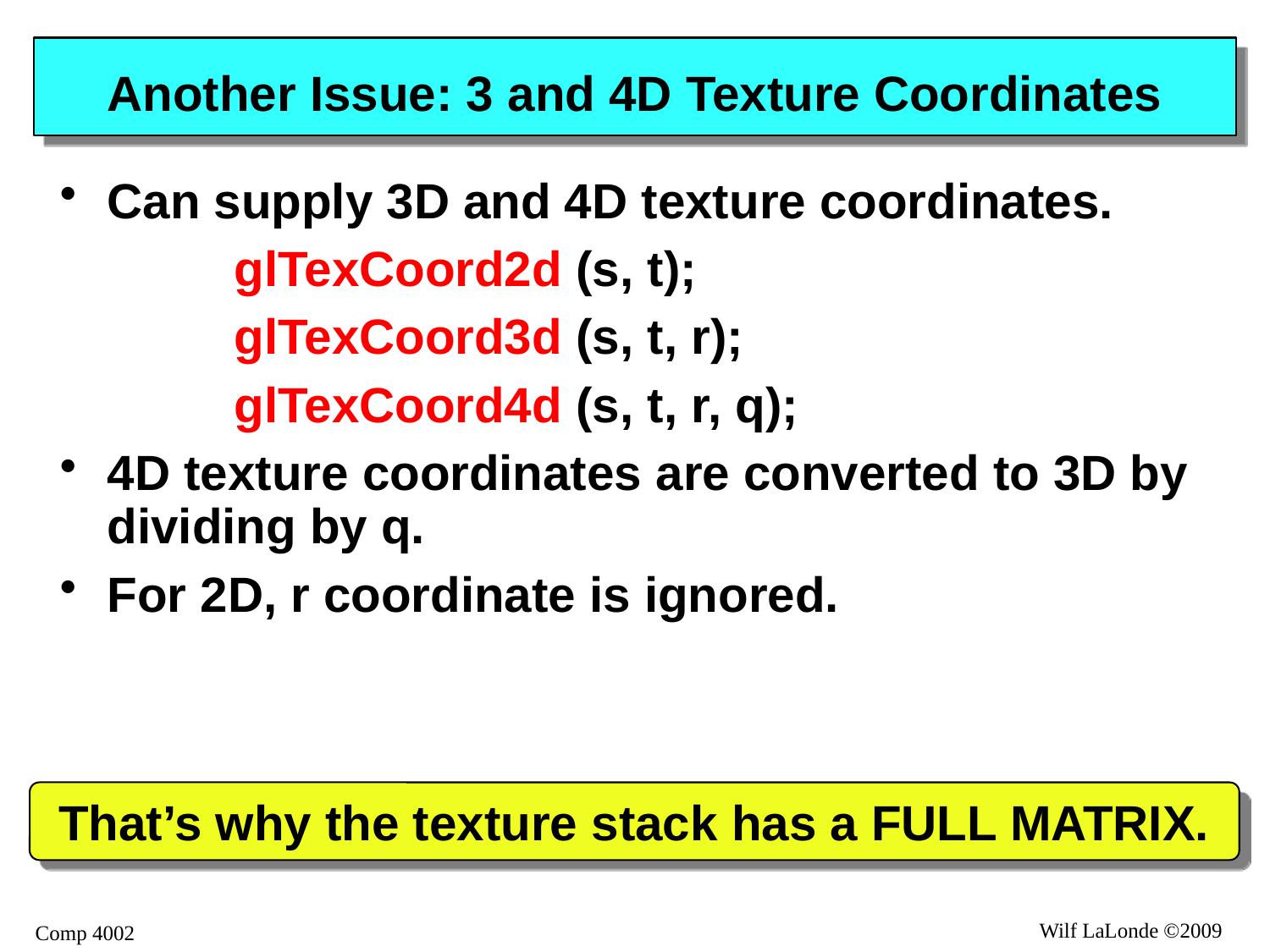

# Another Issue: 3 and 4D Texture Coordinates
Can supply 3D and 4D texture coordinates.
		glTexCoord2d (s, t);
		glTexCoord3d (s, t, r);
		glTexCoord4d (s, t, r, q);
4D texture coordinates are converted to 3D by
dividing by q.
For 2D, r coordinate is ignored.
That’s why the texture stack has a FULL MATRIX.